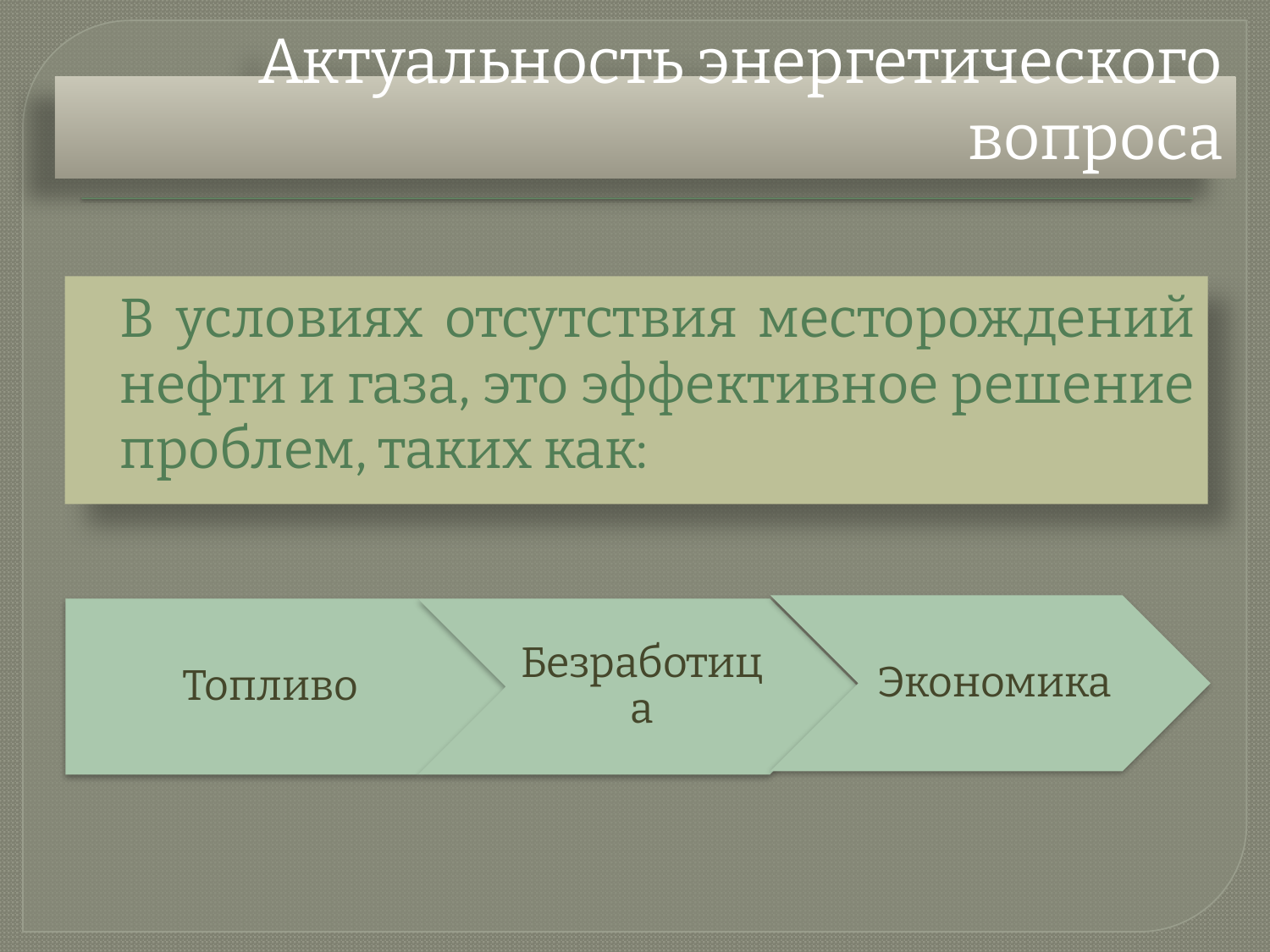

# Актуальность энергетического вопроса
		В условиях отсутствия месторождений нефти и газа, это эффективное решение проблем, таких как:
Топливо
Безработица
Экономика